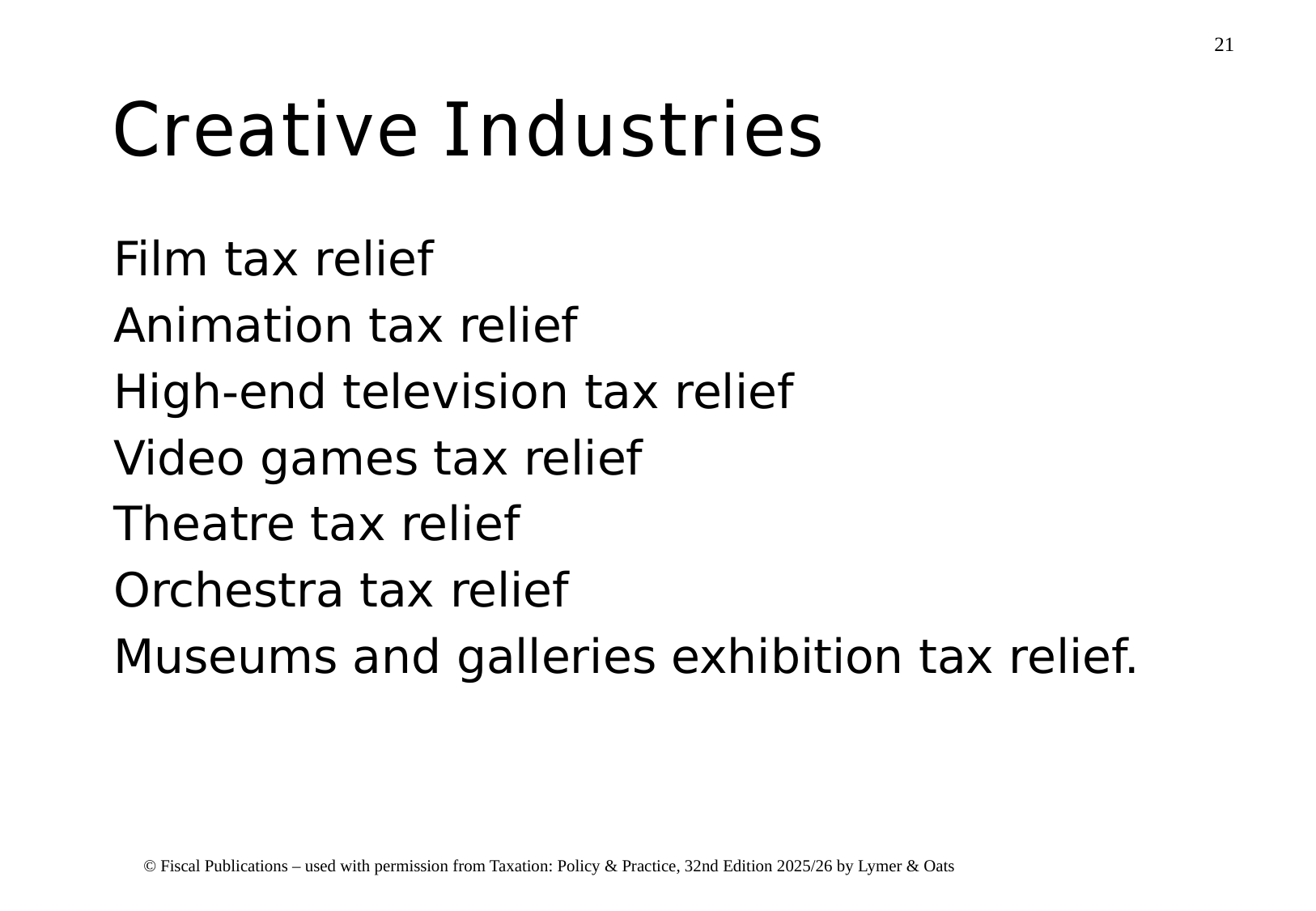

# Creative Industries
Film tax relief
Animation tax relief
High-end television tax relief
Video games tax relief
Theatre tax relief
Orchestra tax relief
Museums and galleries exhibition tax relief.